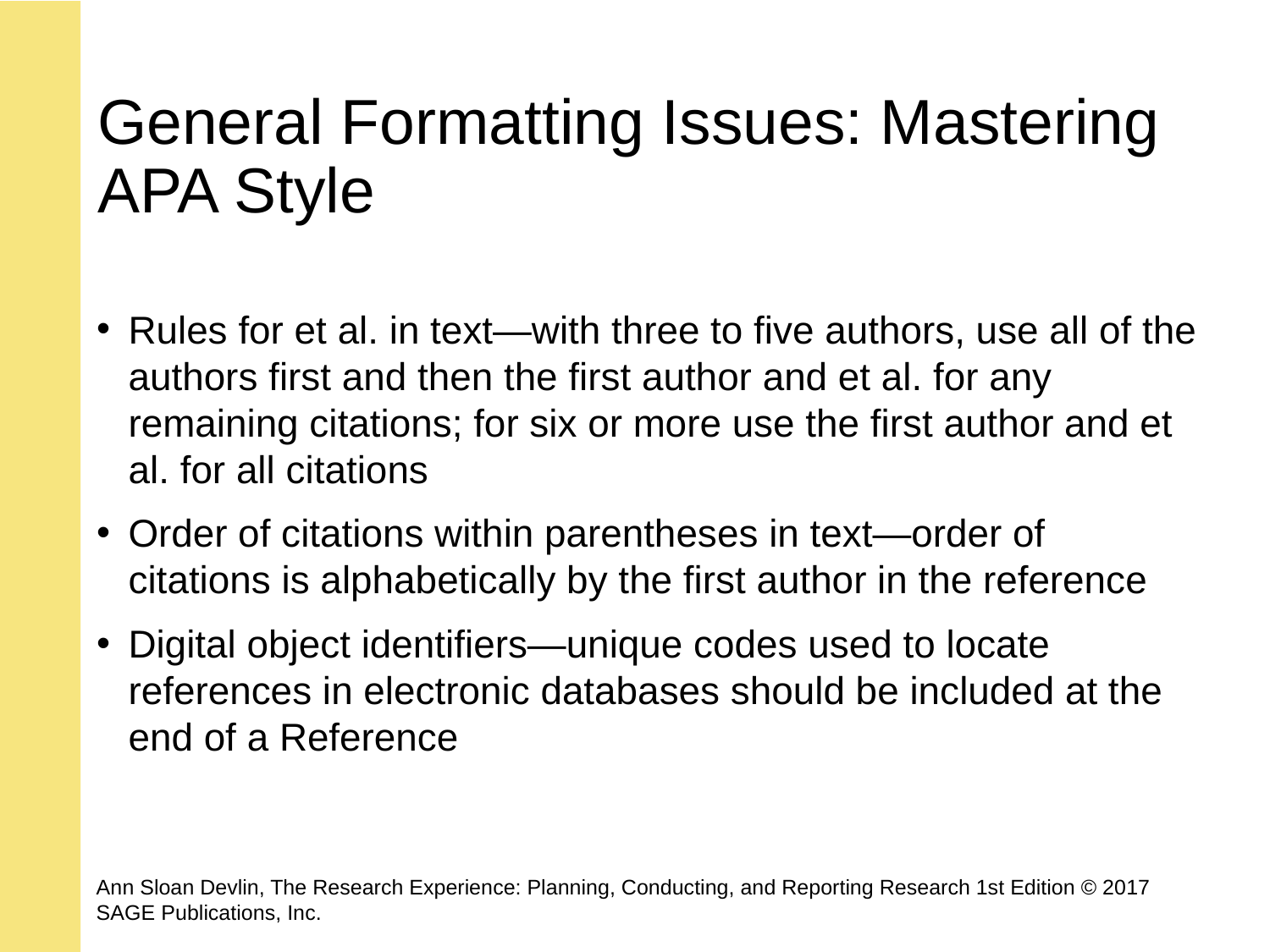

# General Formatting Issues: Mastering APA Style
Rules for et al. in text—with three to five authors, use all of the authors first and then the first author and et al. for any remaining citations; for six or more use the first author and et al. for all citations
Order of citations within parentheses in text—order of citations is alphabetically by the first author in the reference
Digital object identifiers—unique codes used to locate references in electronic databases should be included at the end of a Reference